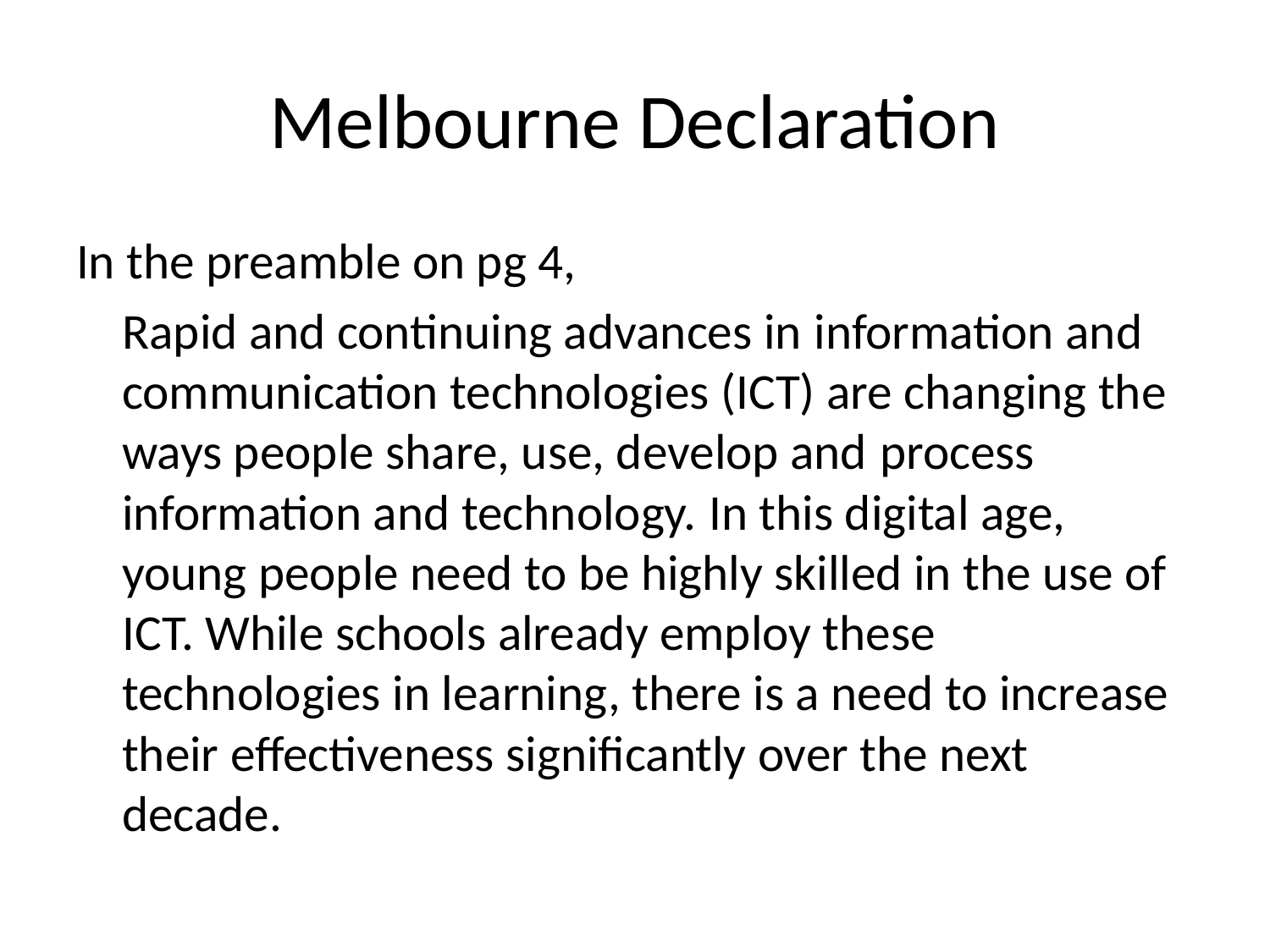

# Melbourne Declaration
In the preamble on pg 4,
	Rapid and continuing advances in information and communication technologies (ICT) are changing the ways people share, use, develop and process information and technology. In this digital age, young people need to be highly skilled in the use of ICT. While schools already employ these technologies in learning, there is a need to increase their effectiveness significantly over the next decade.